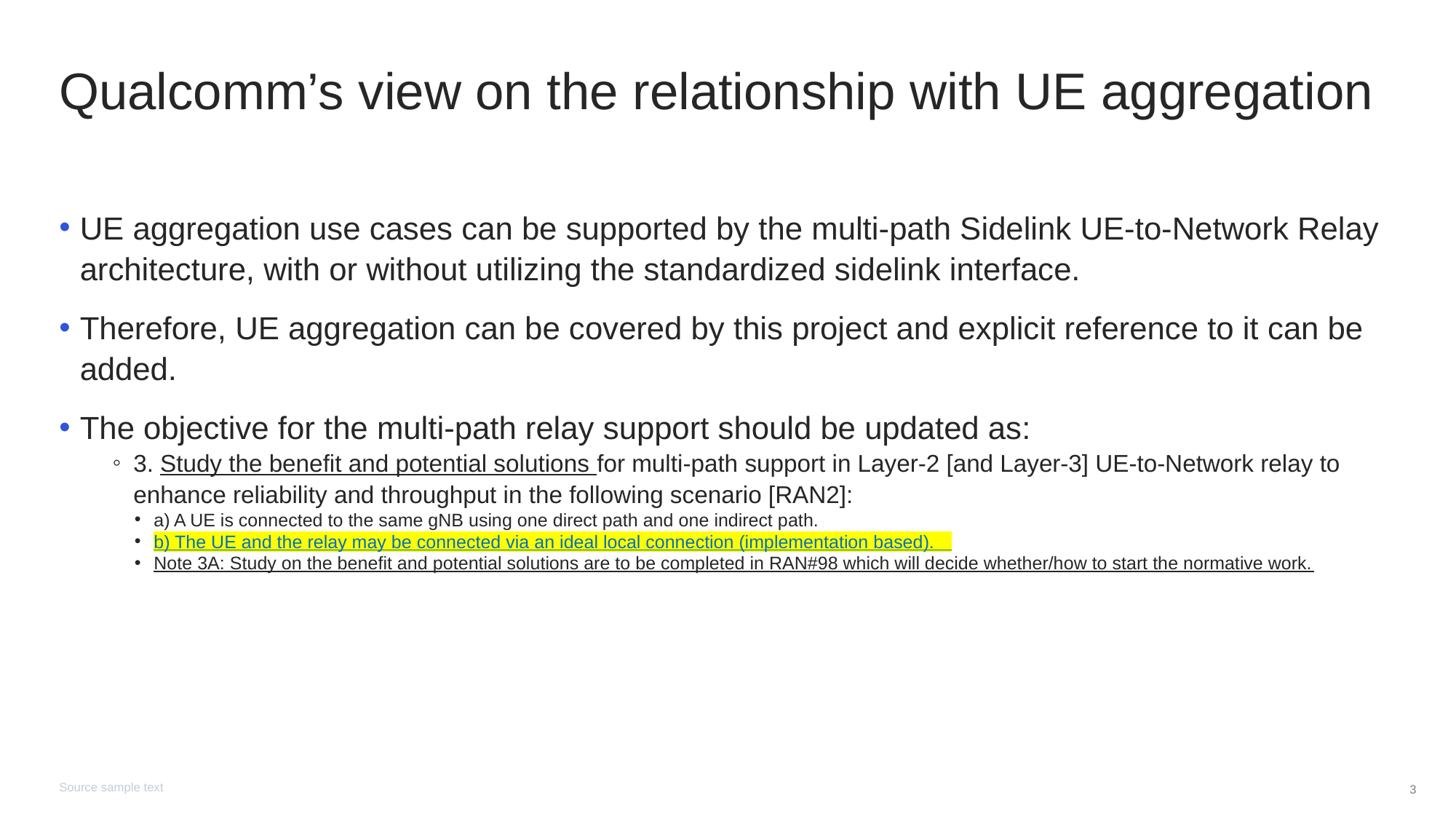

# Qualcomm’s view on the relationship with UE aggregation
UE aggregation use cases can be supported by the multi-path Sidelink UE-to-Network Relay architecture, with or without utilizing the standardized sidelink interface.
Therefore, UE aggregation can be covered by this project and explicit reference to it can be added.
The objective for the multi-path relay support should be updated as:
3. Study the benefit and potential solutions for multi-path support in Layer-2 [and Layer-3] UE-to-Network relay to enhance reliability and throughput in the following scenario [RAN2]:
a) A UE is connected to the same gNB using one direct path and one indirect path.
b) The UE and the relay may be connected via an ideal local connection (implementation based).
Note 3A: Study on the benefit and potential solutions are to be completed in RAN#98 which will decide whether/how to start the normative work.

Source sample text